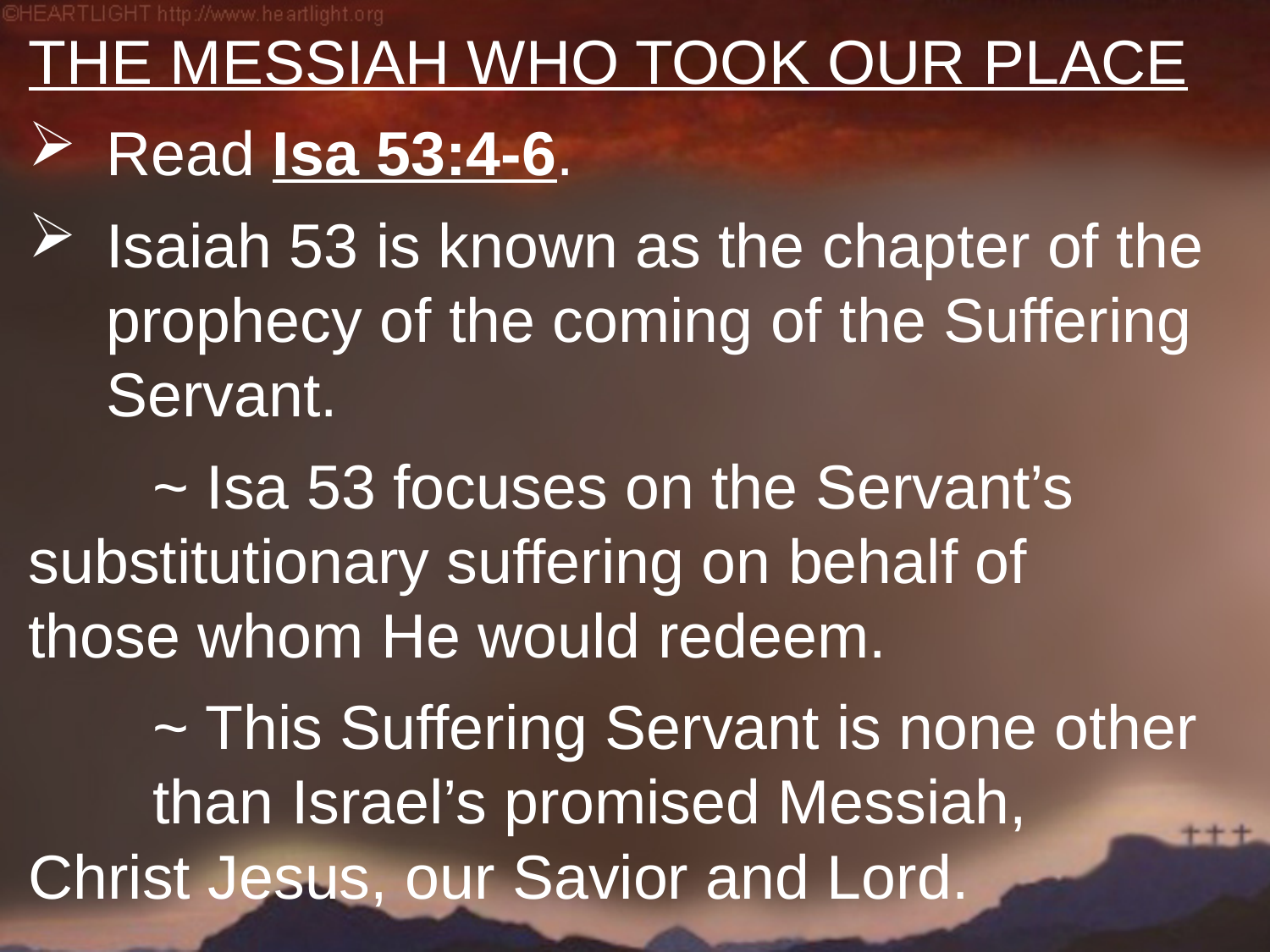

THE MESSIAH WHO TOOK OUR PLACE
Read Isa 53:4-6.
Isaiah 53 is known as the chapter of the prophecy of the coming of the Suffering Servant.
		~ Isa 53 focuses on the Servant’s 						substitutionary suffering on behalf of 					those whom He would redeem.
		~ This Suffering Servant is none other 					than Israel’s promised Messiah, 						Christ Jesus, our Savior and Lord.